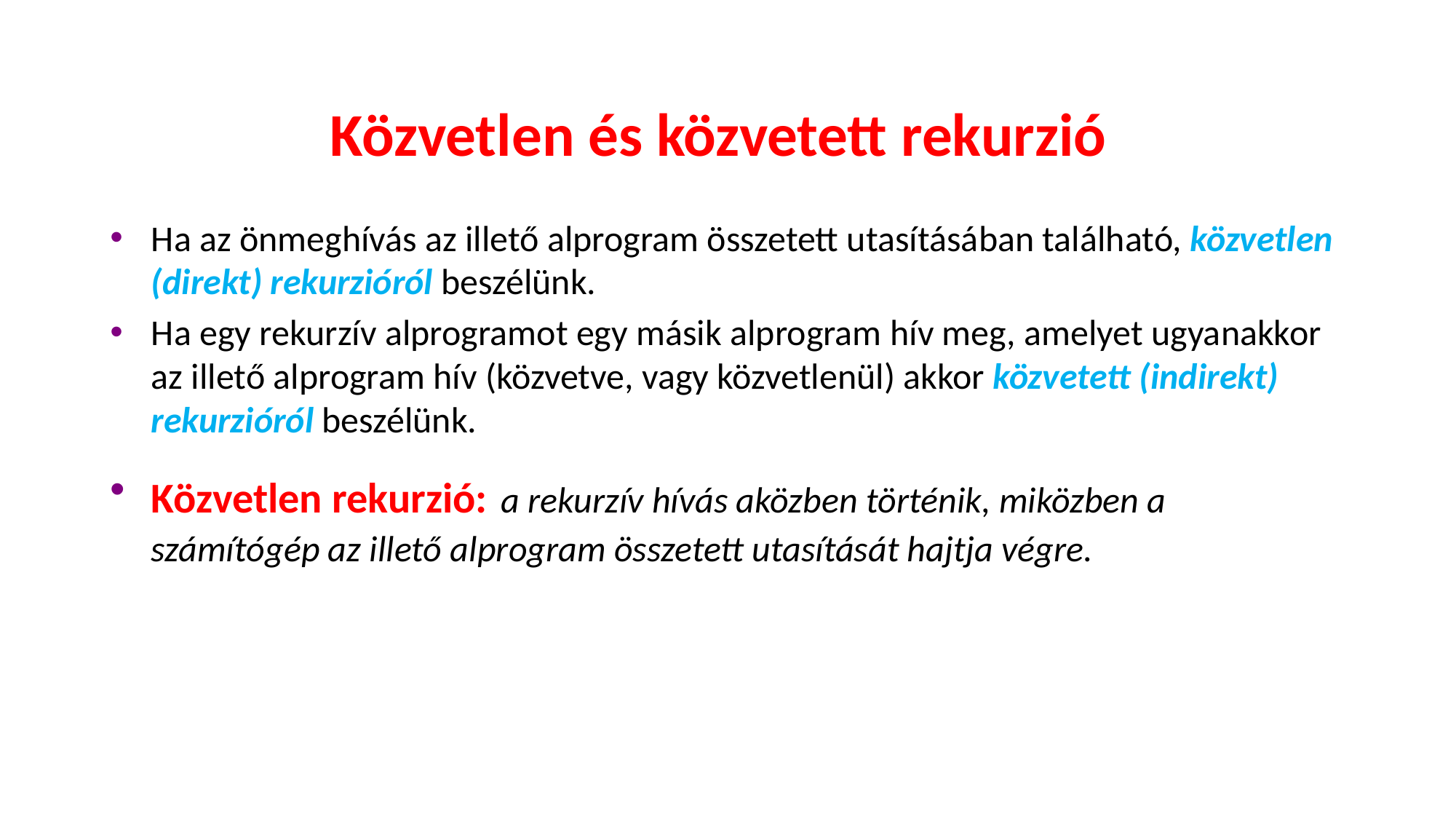

# Közvetlen és közvetett rekurzió
Ha az önmeghívás az illető alprogram összetett utasításában található, közvetlen (direkt) rekurzióról beszélünk.
Ha egy rekurzív alprogramot egy másik alprogram hív meg, amelyet ugyanakkor az illető alprogram hív (közvetve, vagy közvetlenül) akkor közvetett (indirekt) rekurzióról beszélünk.
Közvetlen rekurzió: a rekurzív hívás aközben történik, miközben a számítógép az illető alprogram összetett utasítását hajtja végre.